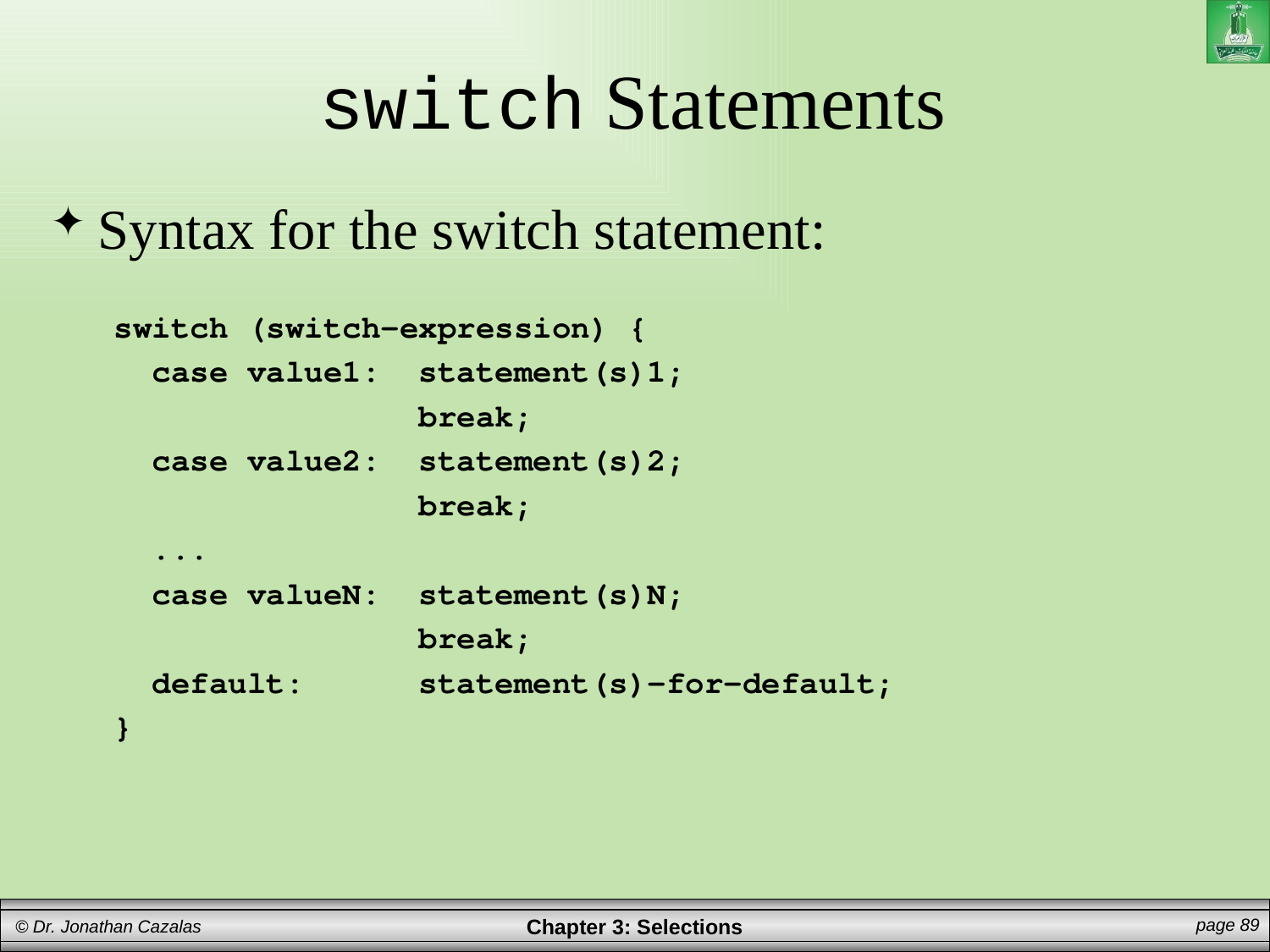

# switch Statements
Syntax for the switch statement:

switch (switch-expression) {
  case value1:  statement(s)1;
                break;
  case value2:  statement(s)2;
                break;
  ...
  case valueN:  statement(s)N;
                break;
  default:      statement(s)-for-default;
}